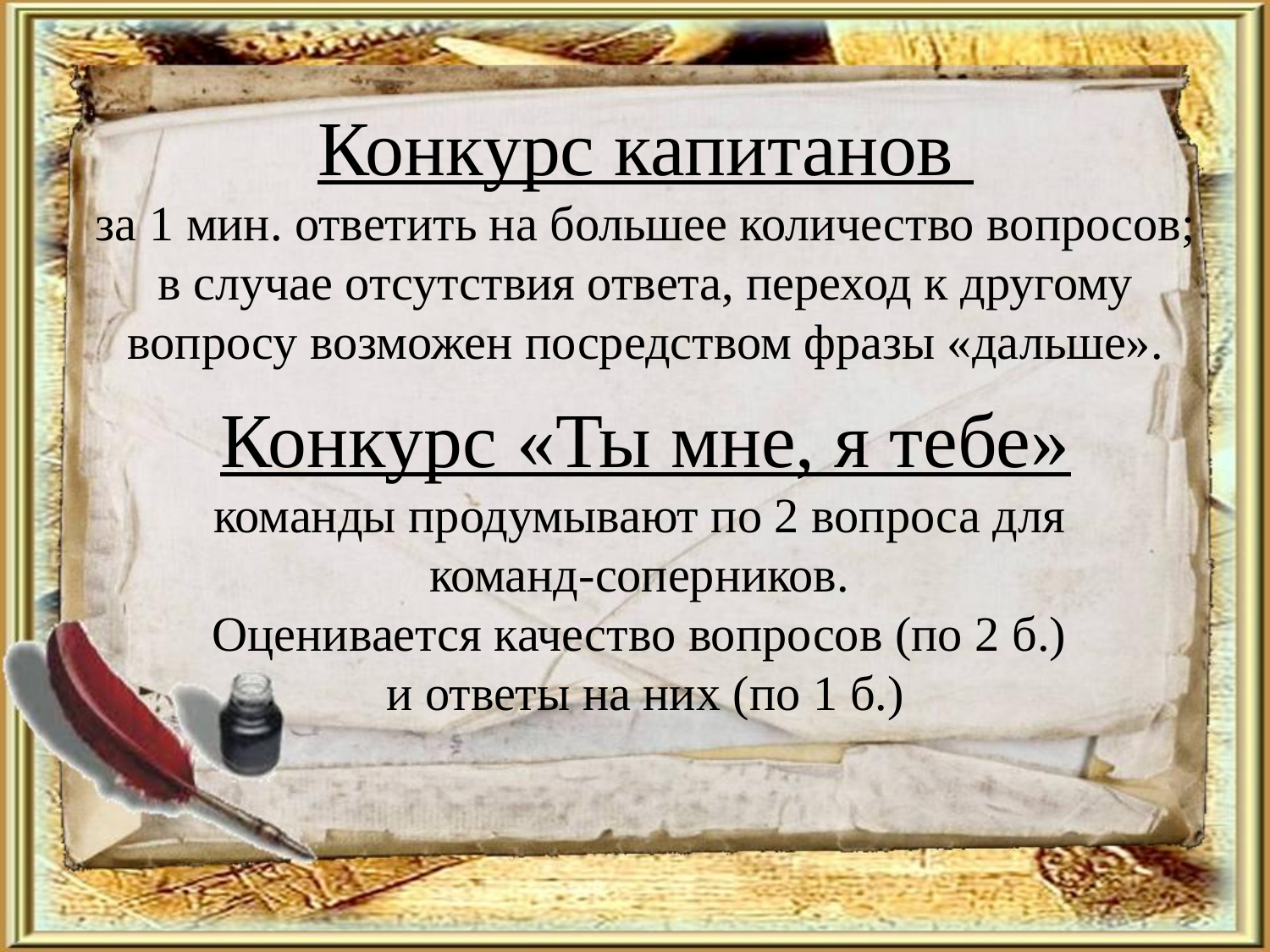

# Конкурс капитанов за 1 мин. ответить на большее количество вопросов; в случае отсутствия ответа, переход к другому вопросу возможен посредством фразы «дальше».
Конкурс «Ты мне, я тебе»
команды продумывают по 2 вопроса для
команд-соперников.
Оценивается качество вопросов (по 2 б.)
и ответы на них (по 1 б.)